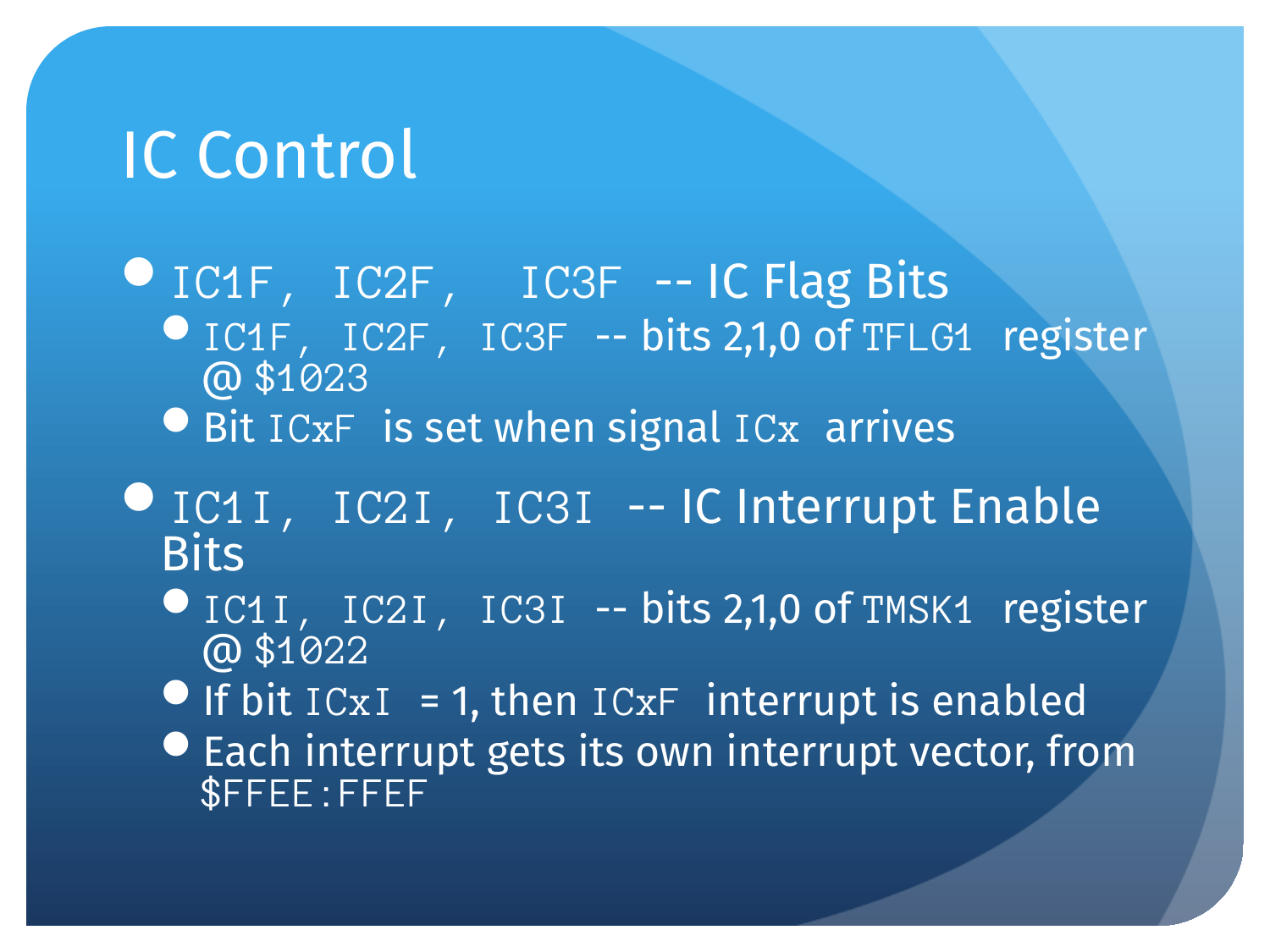

# IC Control
IC1F, IC2F,  IC3F -- IC Flag Bits
IC1F, IC2F, IC3F -- bits 2,1,0 of TFLG1 register @ $1023
Bit ICxF is set when signal ICx arrives
IC1I, IC2I, IC3I -- IC Interrupt Enable Bits
IC1I, IC2I, IC3I -- bits 2,1,0 of TMSK1 register @ $1022
If bit ICxI = 1, then ICxF interrupt is enabled
Each interrupt gets its own interrupt vector, from $FFEE:FFEF